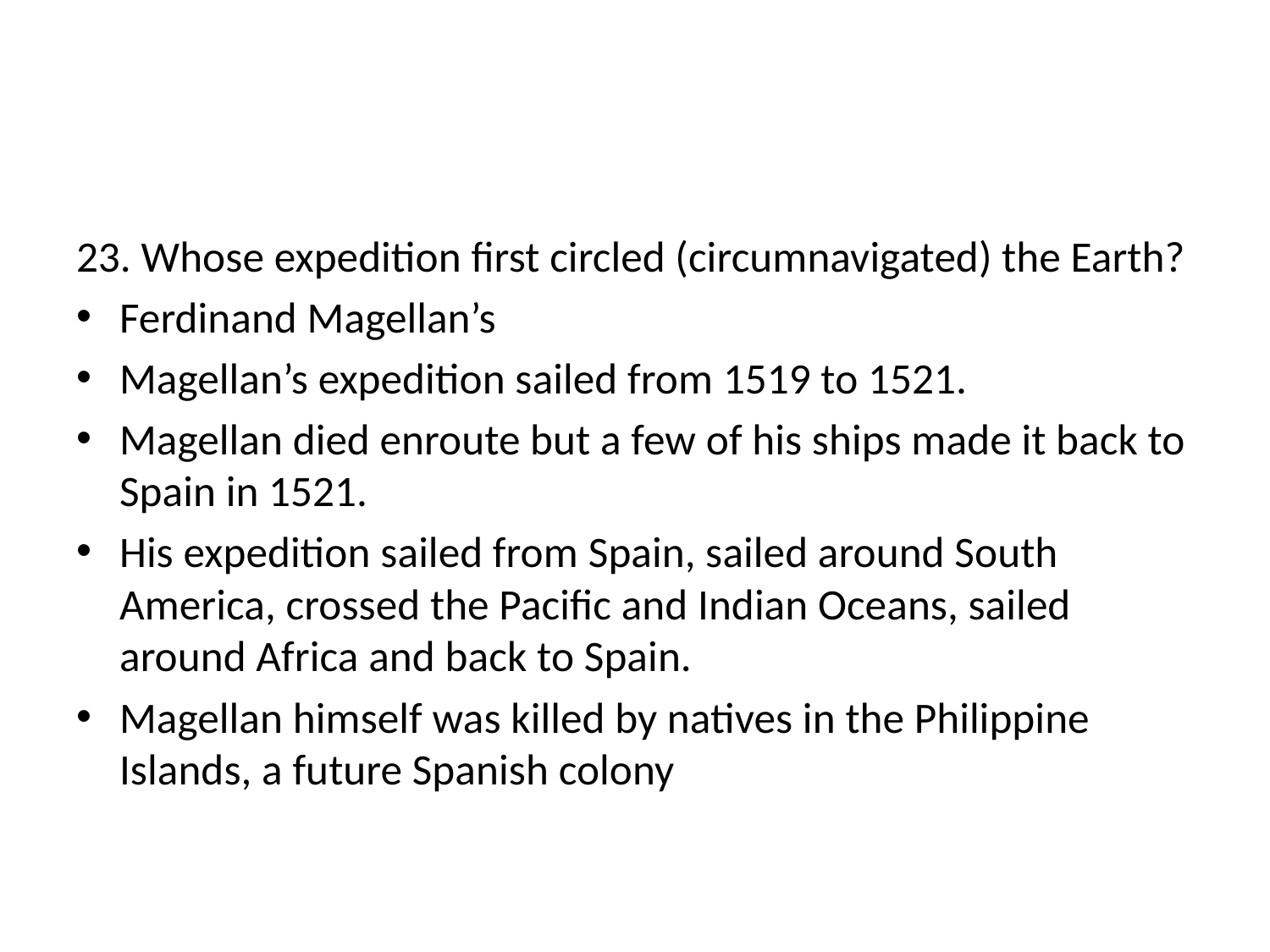

#
23. Whose expedition first circled (circumnavigated) the Earth?
Ferdinand Magellan’s
Magellan’s expedition sailed from 1519 to 1521.
Magellan died enroute but a few of his ships made it back to Spain in 1521.
His expedition sailed from Spain, sailed around South America, crossed the Pacific and Indian Oceans, sailed around Africa and back to Spain.
Magellan himself was killed by natives in the Philippine Islands, a future Spanish colony